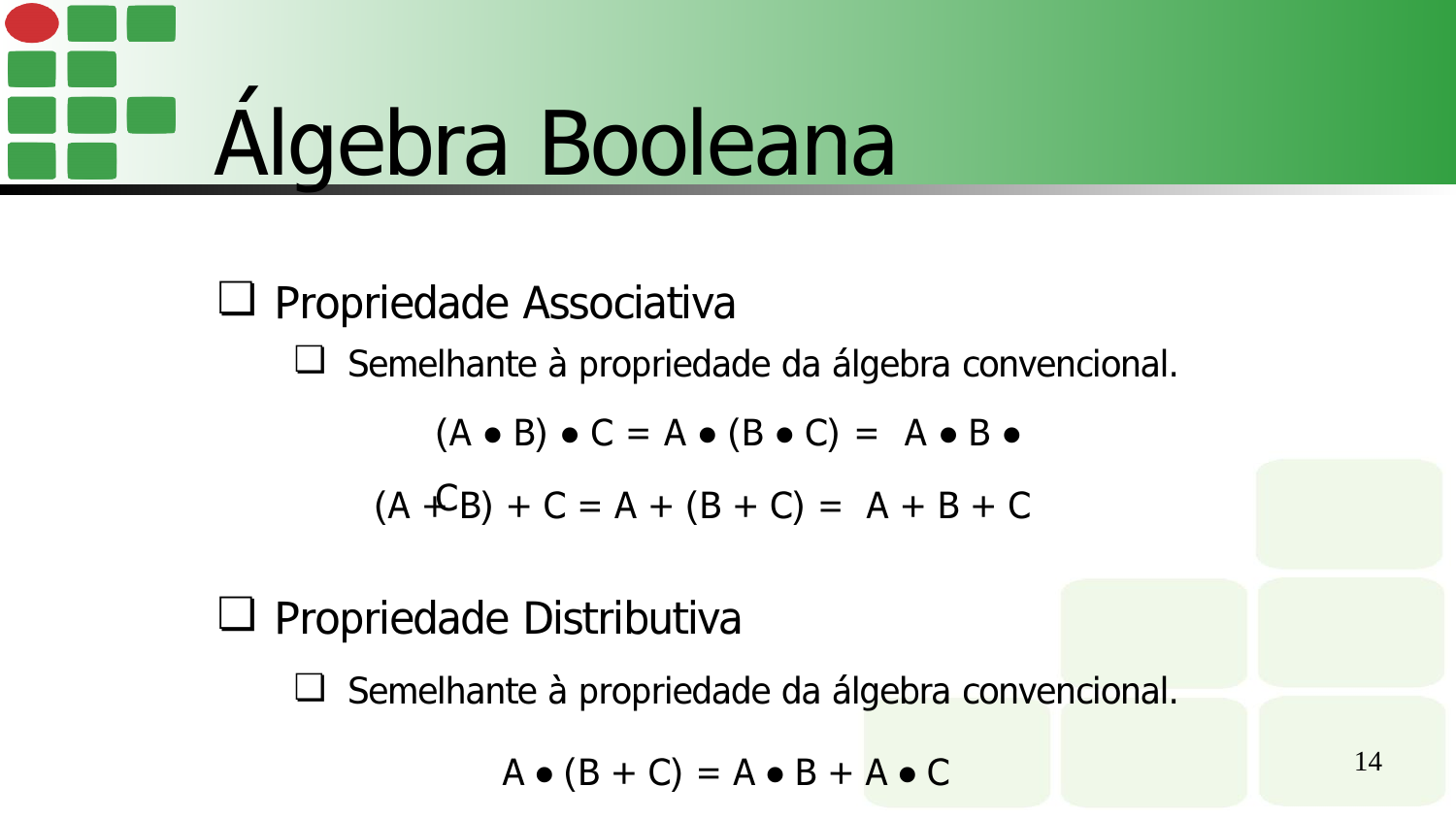

Álgebra Booleana
Propriedade Associativa
Semelhante à propriedade da álgebra convencional.
(A ⦁ B) ⦁ C = A ⦁ (B ⦁ C) =  A ⦁ B ⦁ C
(A + B) + C = A + (B + C) =  A + B + C
Propriedade Distributiva
Semelhante à propriedade da álgebra convencional.
A ⦁ (B + C) = A ⦁ B + A ⦁ C
14